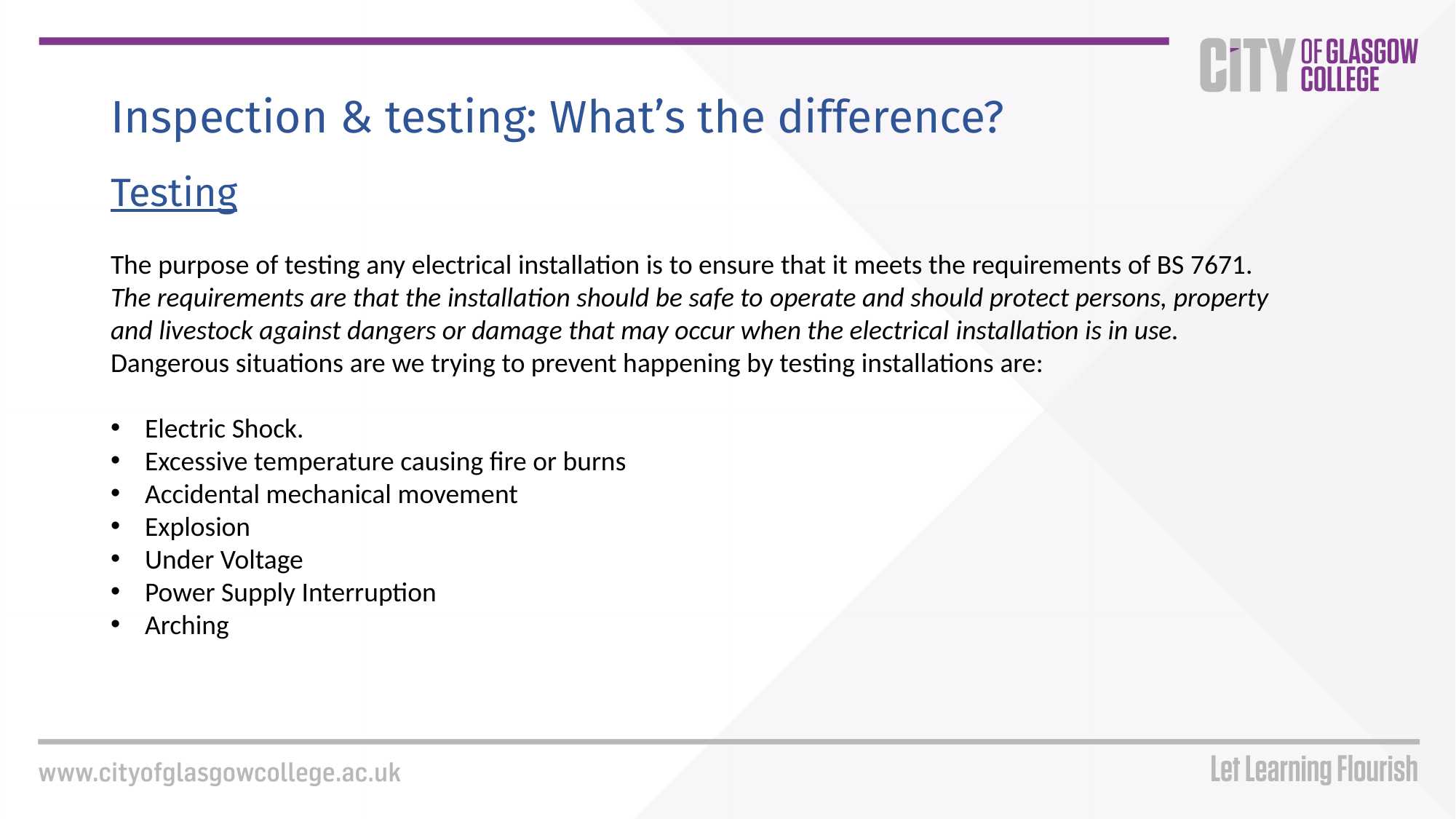

# Inspection & testing: What’s the difference?

Testing

The purpose of testing any electrical installation is to ensure that it meets the requirements of BS 7671.​
The requirements are that the installation should be safe to operate and should protect persons, property and livestock against dangers or damage that may occur when the electrical installation is in use.​
Dangerous situations are we trying to prevent happening by testing installations are​:

Electric Shock.​
Excessive temperature causing fire or burns​
Accidental mechanical movement​
Explosion​
Under Voltage​
Power Supply Interruption​
Arching​
​